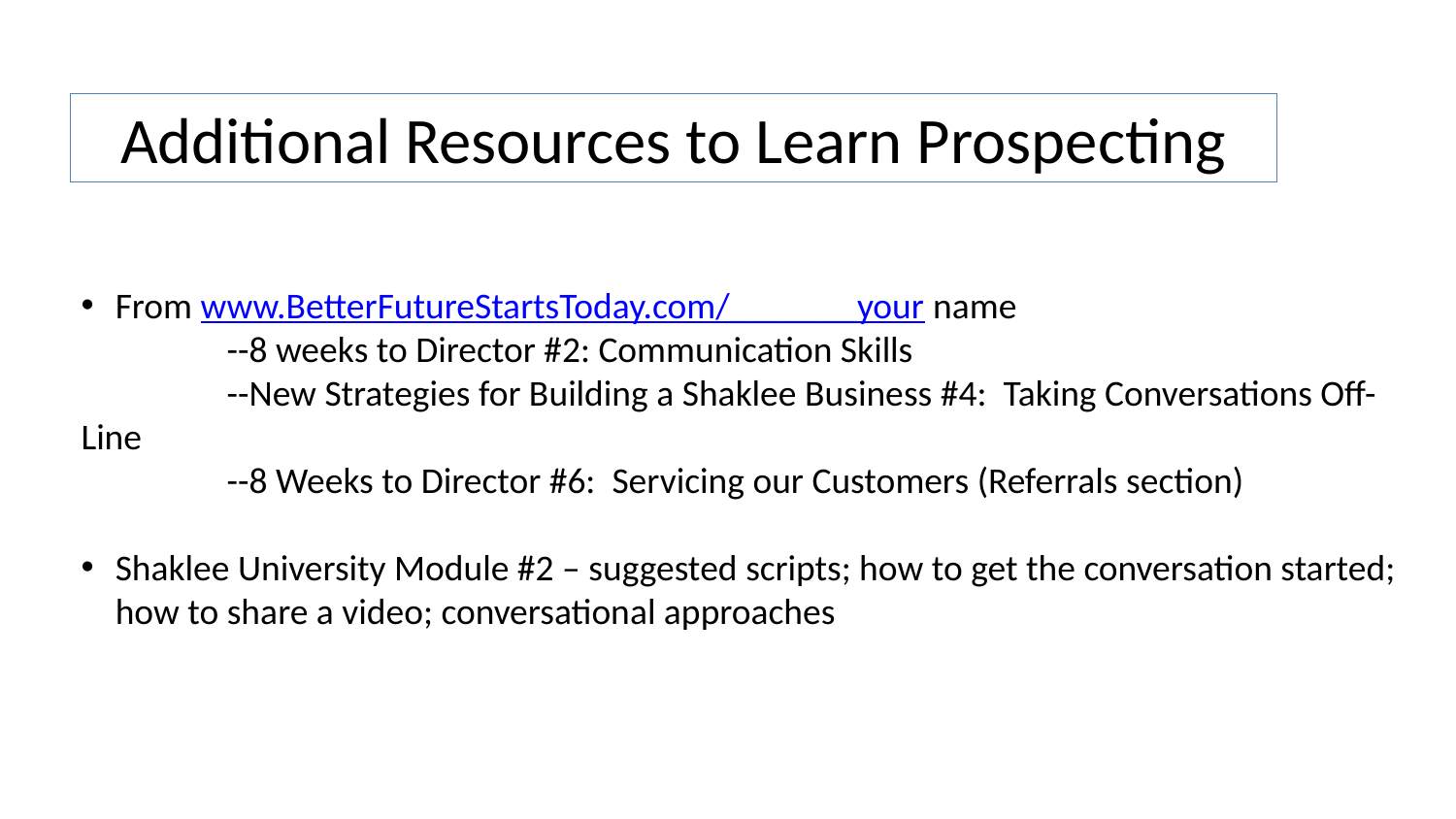

Additional Resources to Learn Prospecting
From www.BetterFutureStartsToday.com/_______your name
	--8 weeks to Director #2: Communication Skills
	--New Strategies for Building a Shaklee Business #4:  Taking Conversations Off-Line
	--8 Weeks to Director #6:  Servicing our Customers (Referrals section)

Shaklee University Module #2 – suggested scripts; how to get the conversation started; how to share a video; conversational approaches